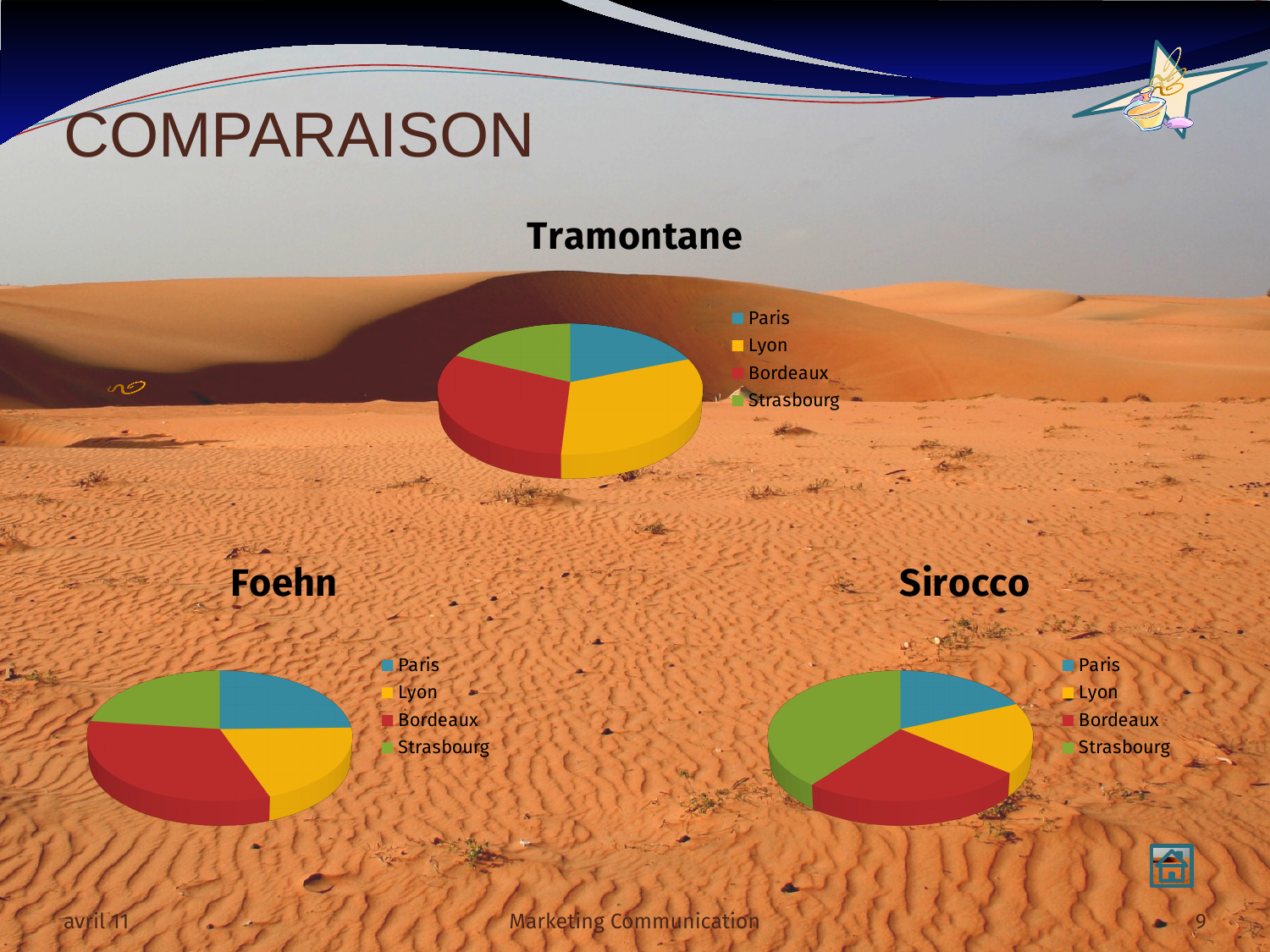

# Comparaison

[unsupported chart]

[unsupported chart]

[unsupported chart]

avril 11
Marketing Communication
9